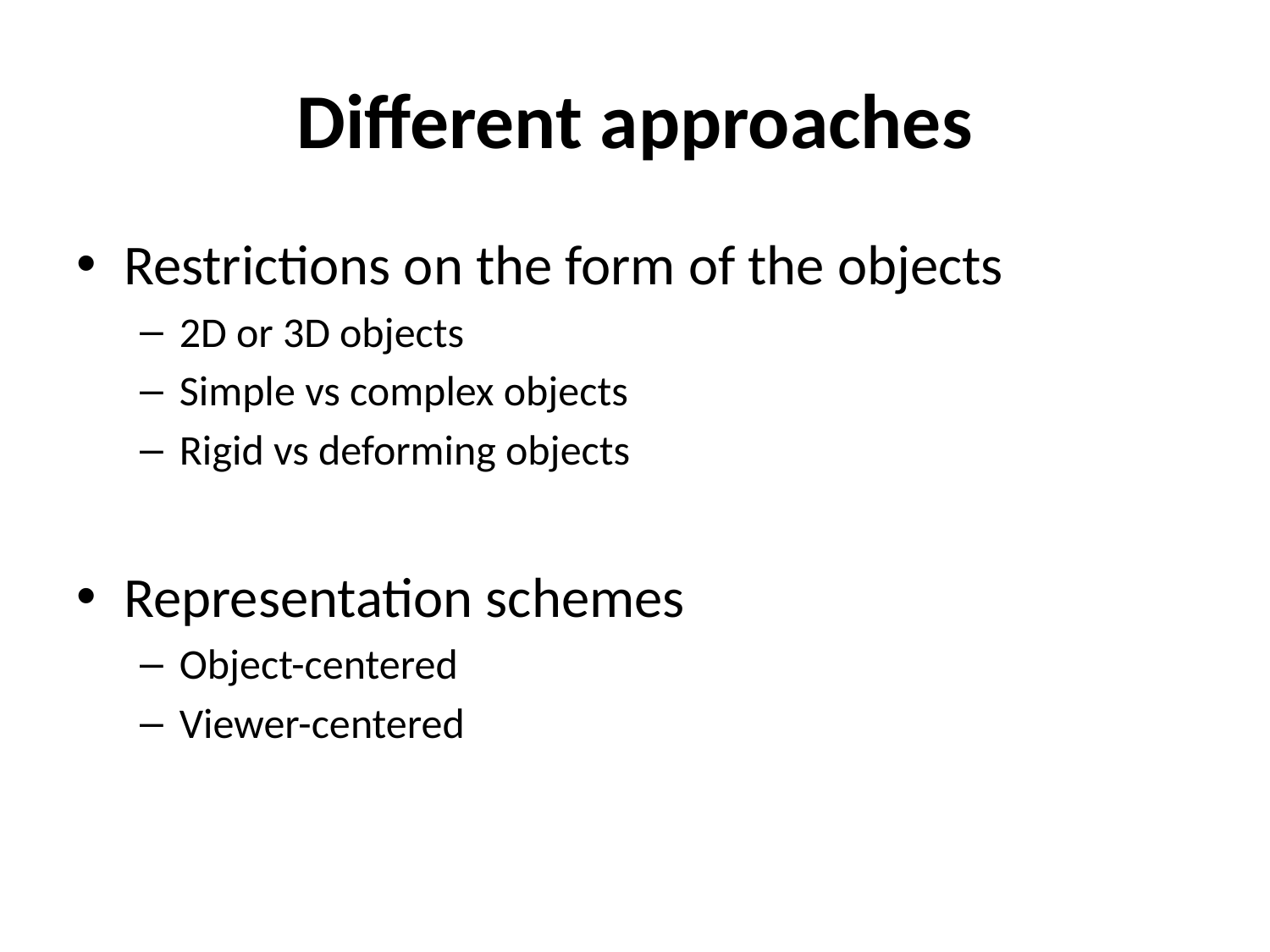

# Different approaches
Restrictions on the form of the objects
2D or 3D objects
Simple vs complex objects
Rigid vs deforming objects

Representation schemes
Object-centered
Viewer-centered